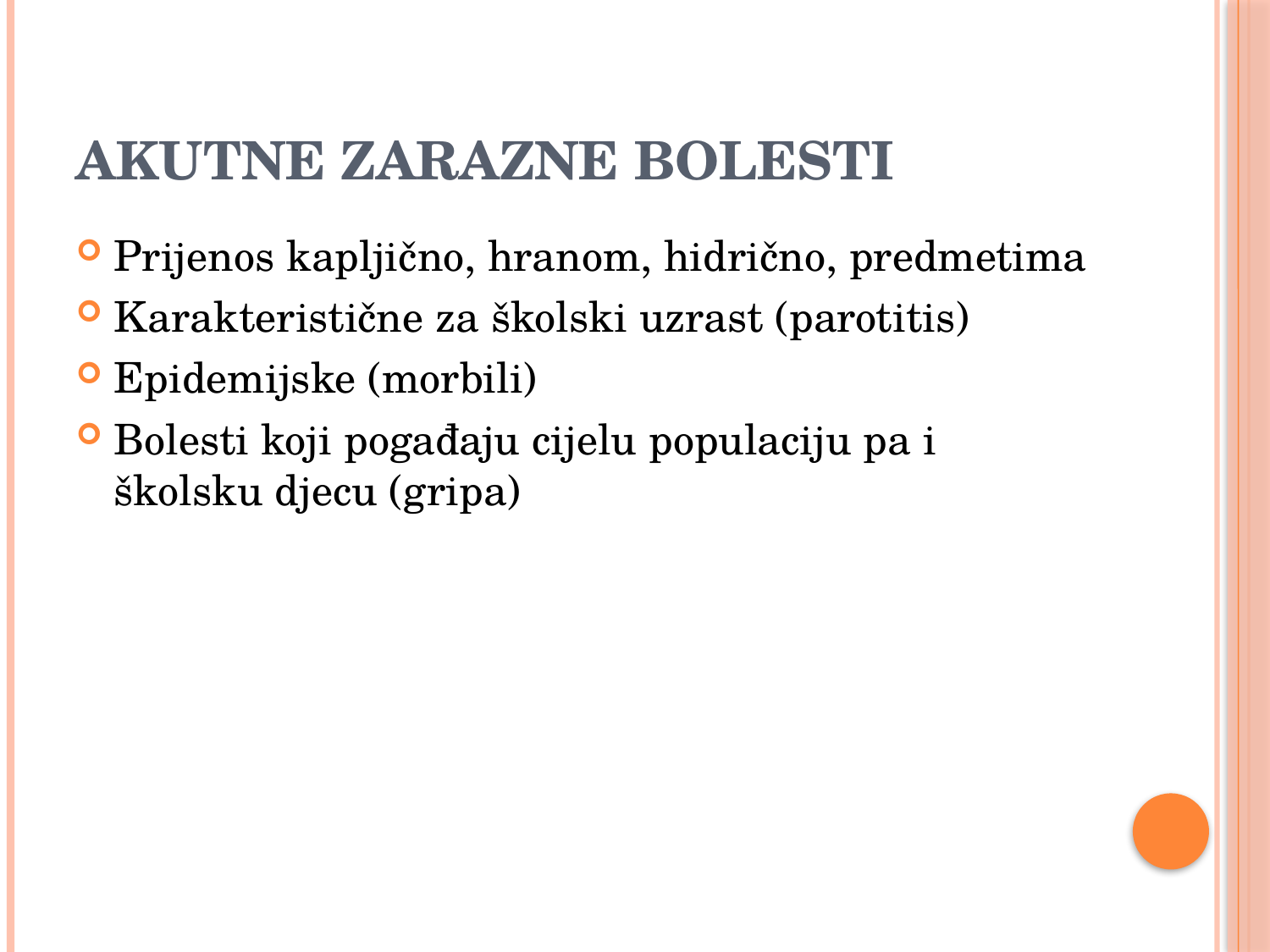

# Akutne zarazne bolesti
Prijenos kapljično, hranom, hidrično, predmetima
Karakteristične za školski uzrast (parotitis)
Epidemijske (morbili)
Bolesti koji pogađaju cijelu populaciju pa i školsku djecu (gripa)